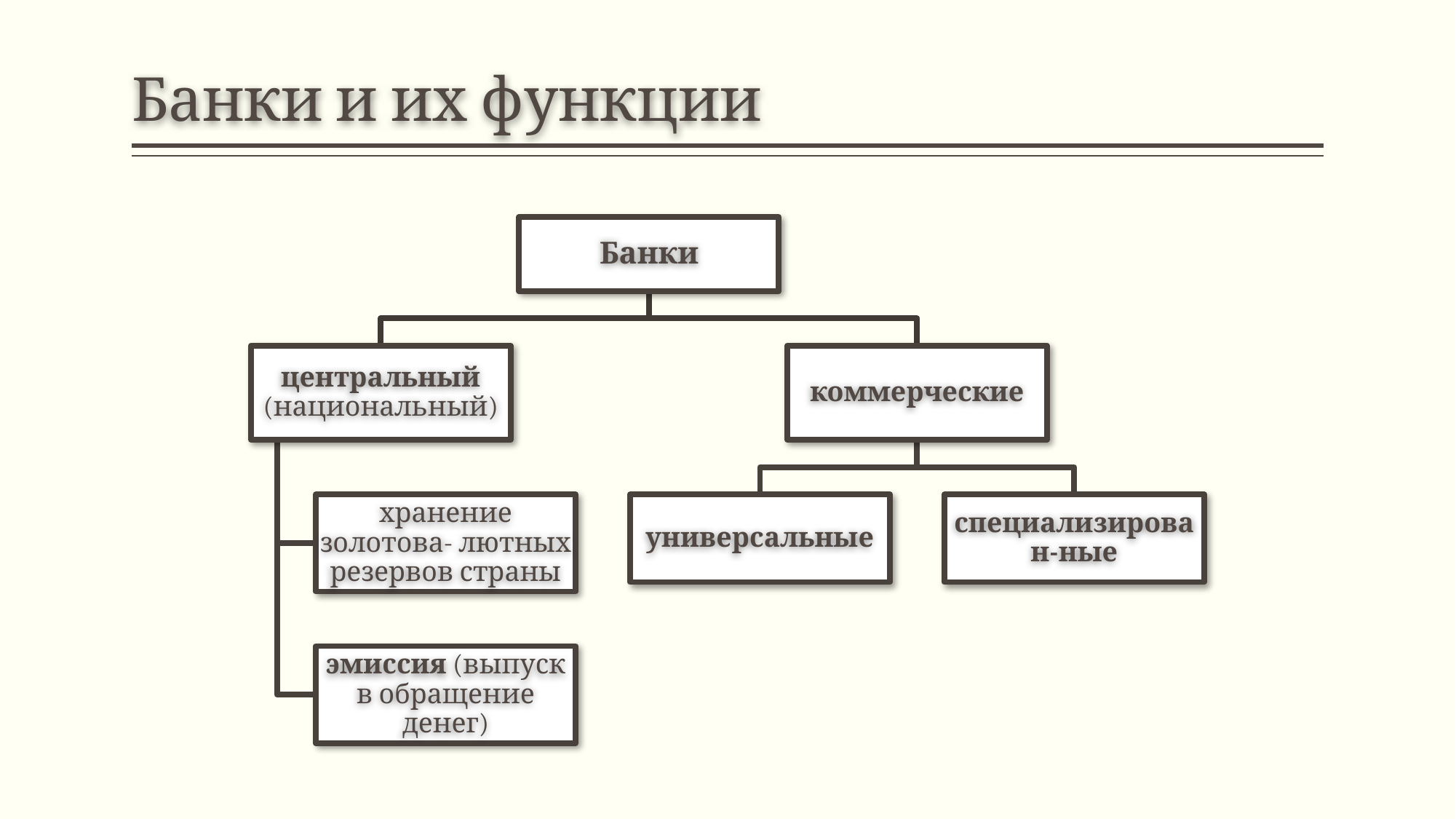

# Банки и их функции

Банки

центральный (национальный)

коммерческие

хранение золотова- лютных резервов страны

универсальные

специализирован-ные

эмиссия (выпуск в обращение денег)